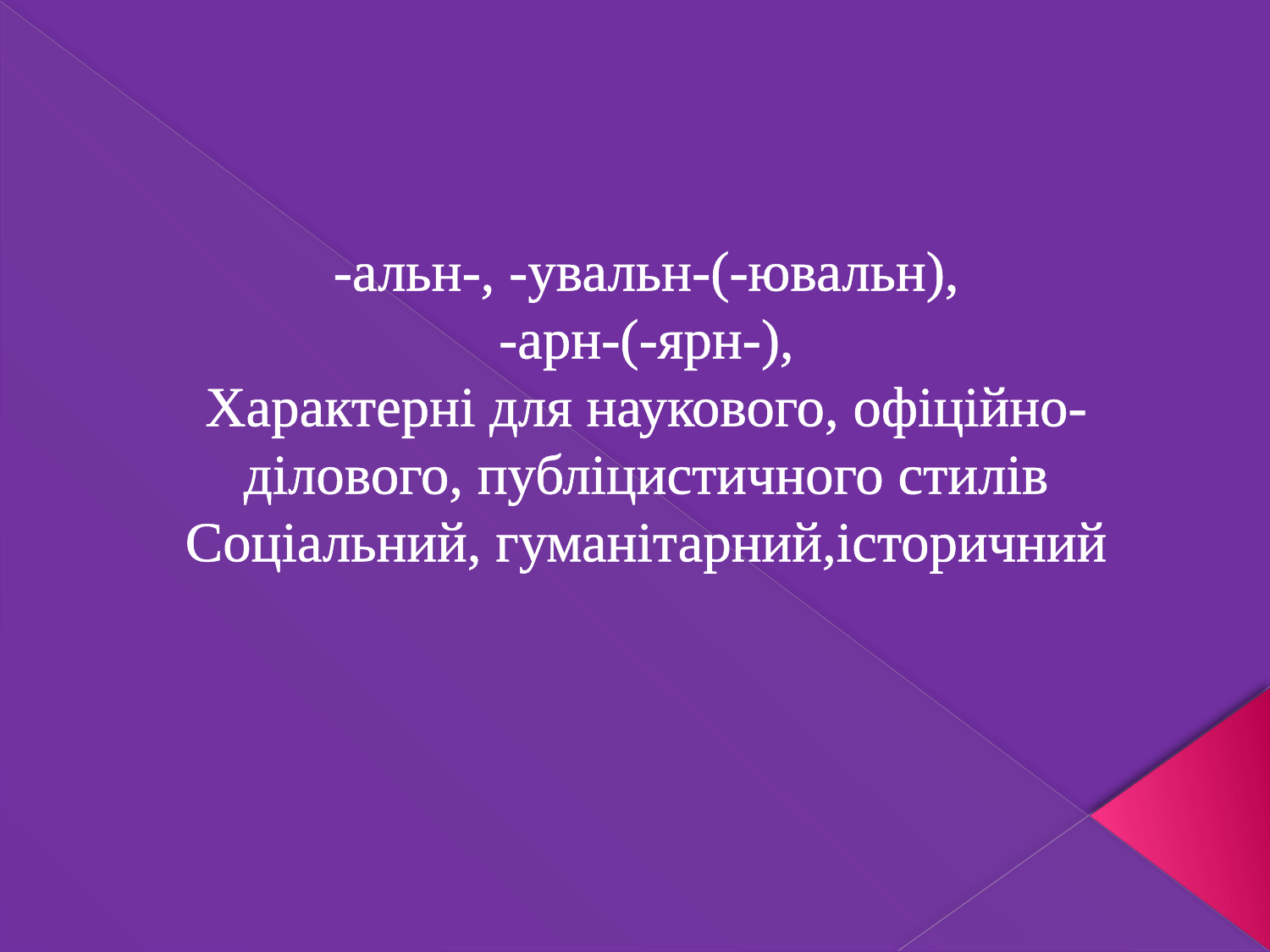

-альн-, -увальн-(-ювальн),
-арн-(-ярн-),
Характерні для наукового, офіційно-ділового, публіцистичного стилів
Соціальний, гуманітарний,історичний